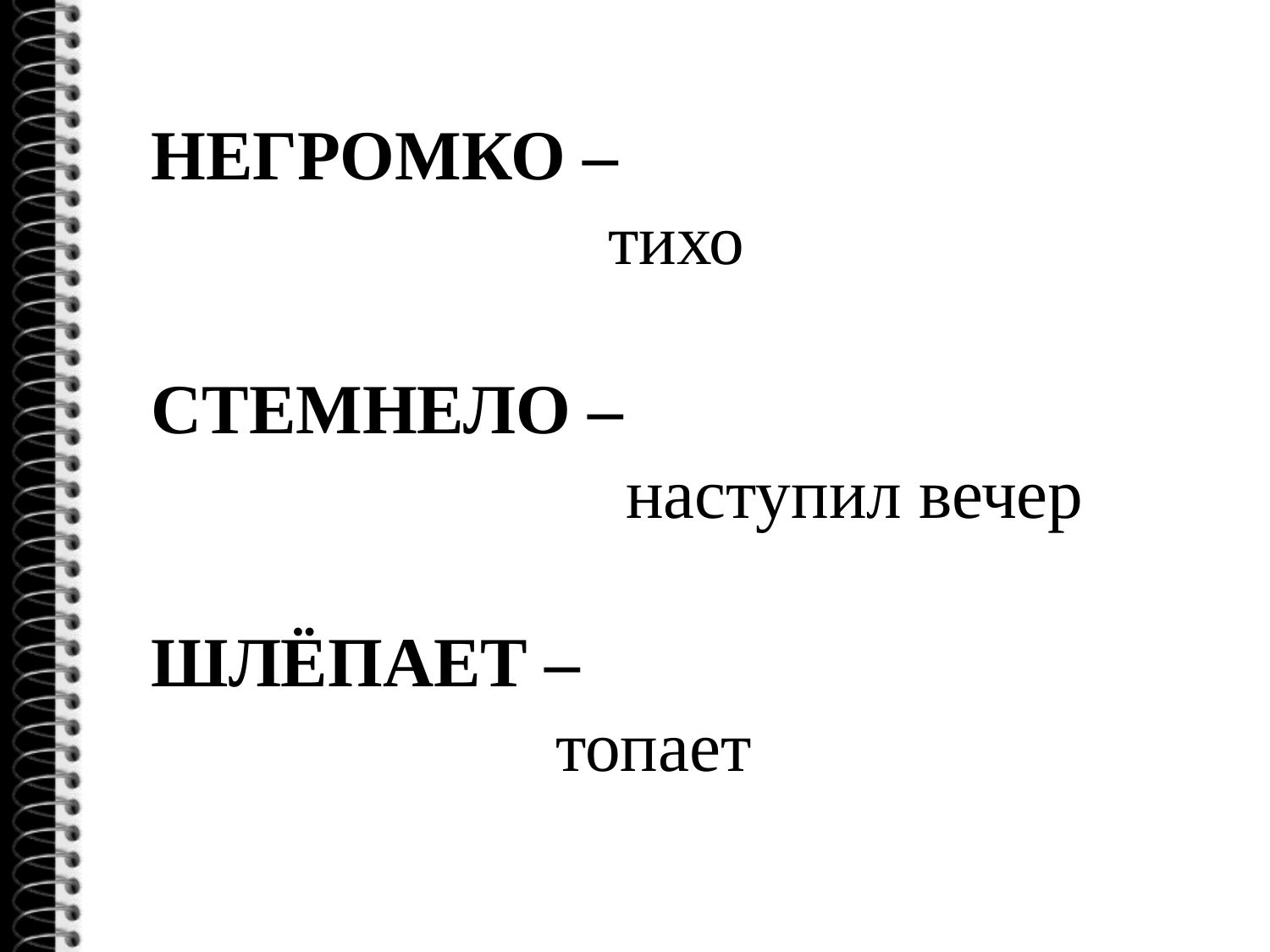

НЕГРОМКО –
                          тихо

СТЕМНЕЛО –
                           наступил вечер

ШЛЁПАЕТ –
                       топает